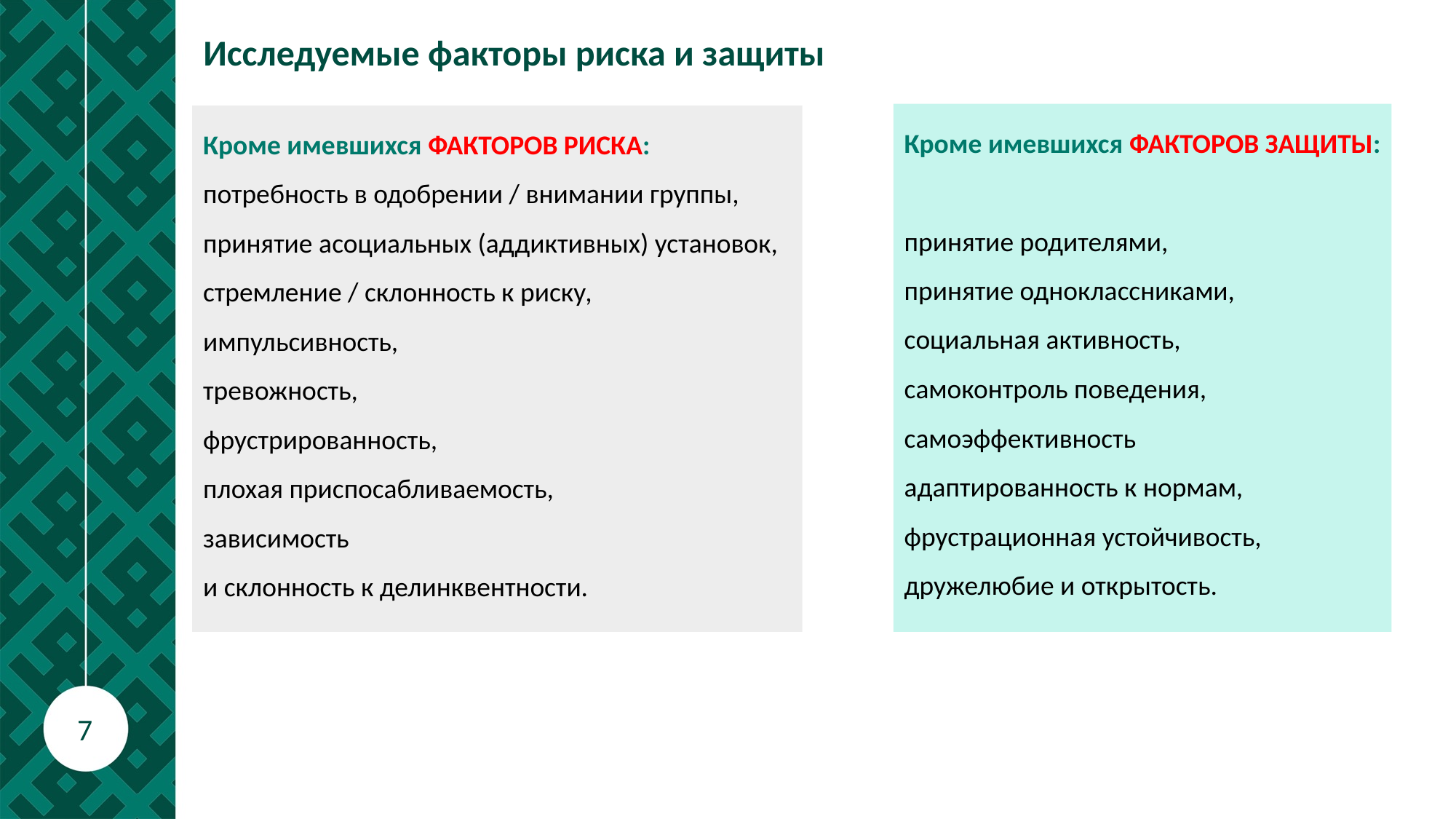

# Исследуемые факторы риска и защиты
Кроме имевшихся ФАКТОРОВ ЗАЩИТЫ:
принятие родителями,
принятие одноклассниками,
социальная активность,
самоконтроль поведения,
самоэффективность
адаптированность к нормам,
фрустрационная устойчивость,
дружелюбие и открытость.

Кроме имевшихся ФАКТОРОВ РИСКА:
потребность в одобрении / внимании группы,
принятие асоциальных (аддиктивных) установок,
стремление / склонность к риску,
импульсивность,
тревожность,
фрустрированность,
плохая приспосабливаемость,
зависимость
и склонность к делинквентности.
7